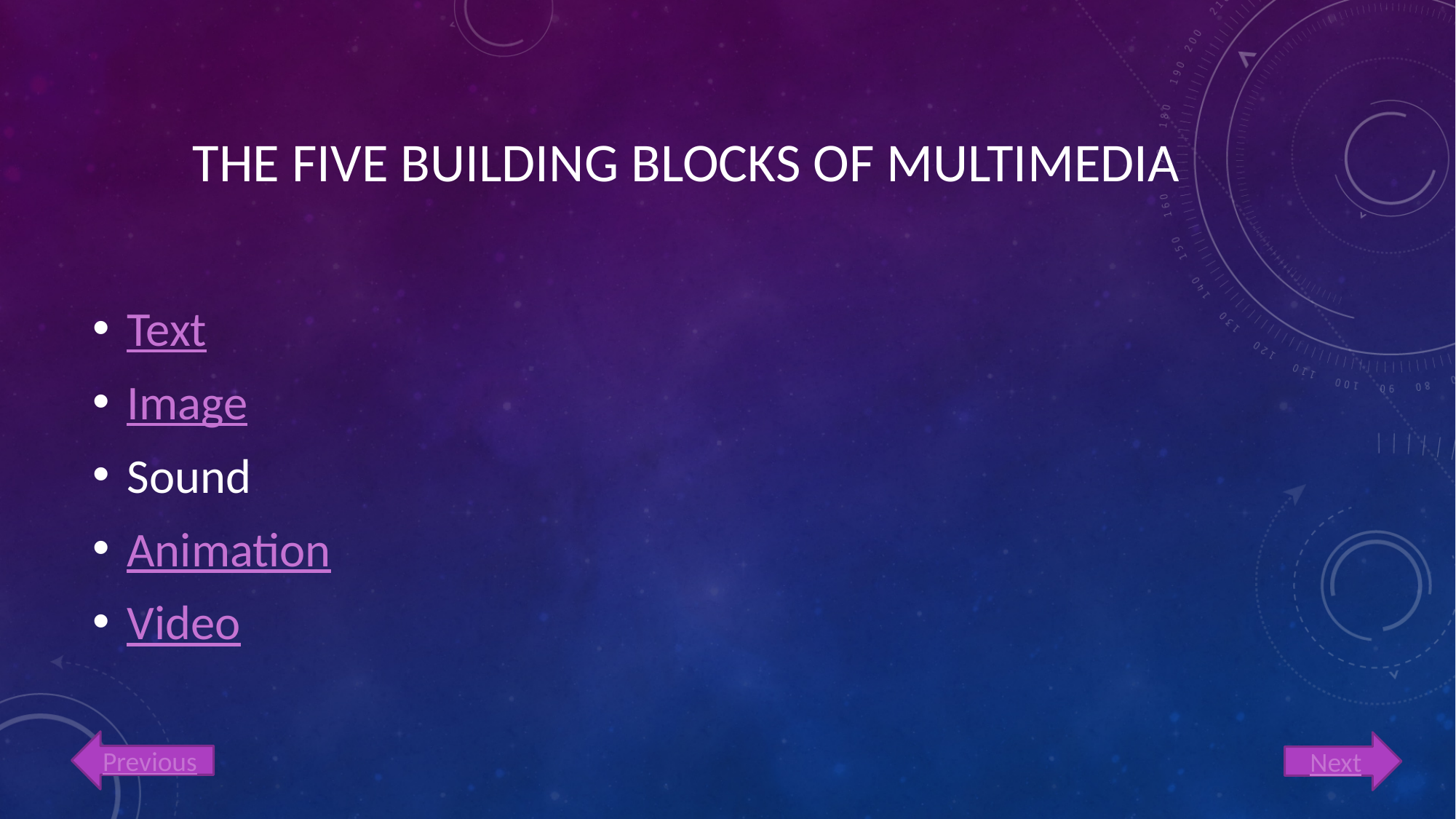

# The five building blocks of multimedia
Text
Image
Sound
Animation
Video
Previous
Next